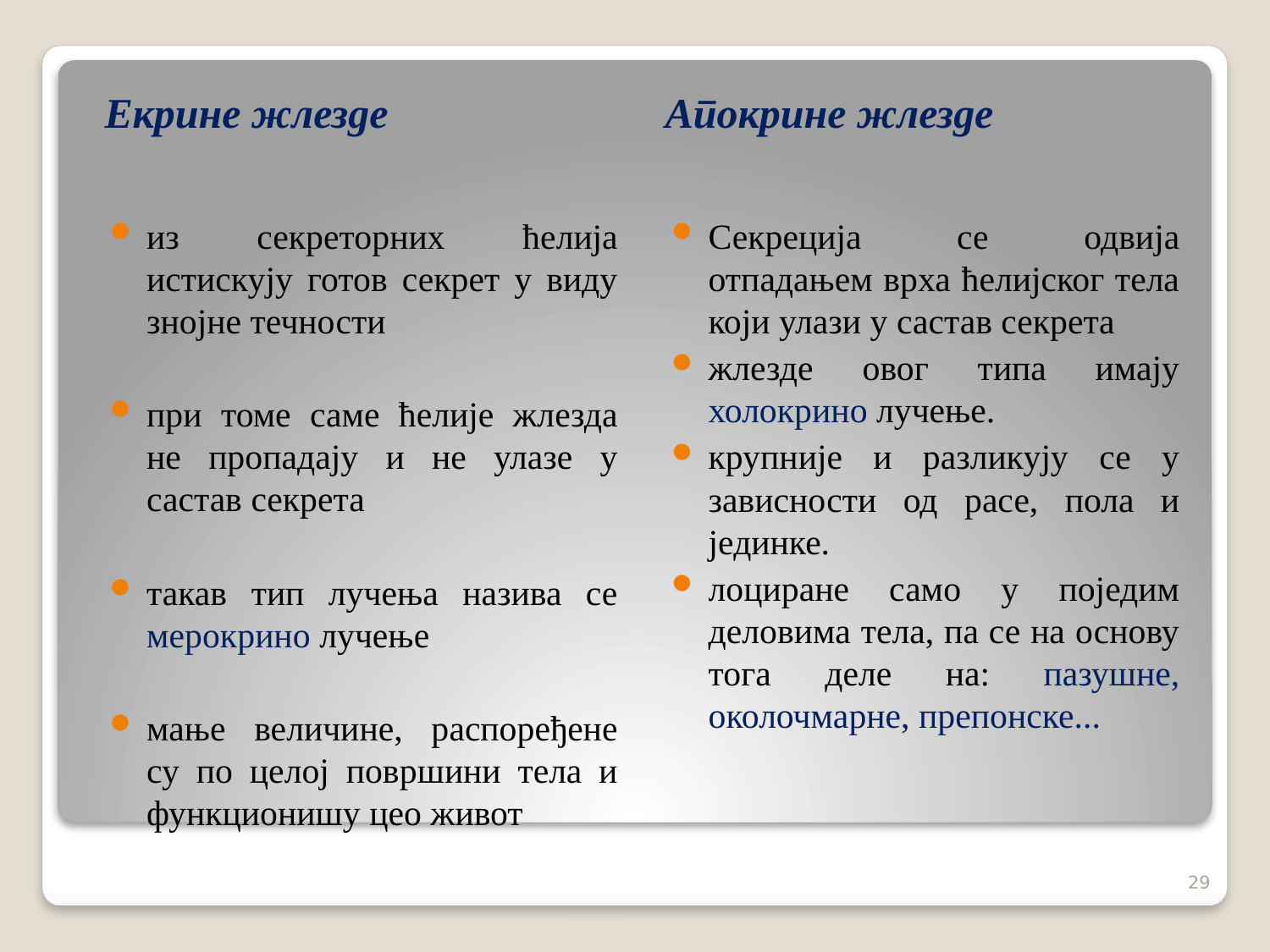

Екрине жлезде

Апокрине жлезде

из секреторних ћелија истискују готов секрет у виду знојне течности

при томе саме ћелије жлезда не пропадају и не улазе у састав секрета

такав тип лучења назива се мерокрино лучење

мање величине, распоређене су по целој површини тела и функционишу цео живот

Секреција се одвија отпадањем врха ћелијског тела који улази у састав секрета
жлезде овог типа имају холокрино лучење.
крупније и разликују се у зависности од расе, пола и јединке.
лоциране само у поједим деловима тела, па се на основу тога деле на: пазушне, околочмарне, препонске...

29